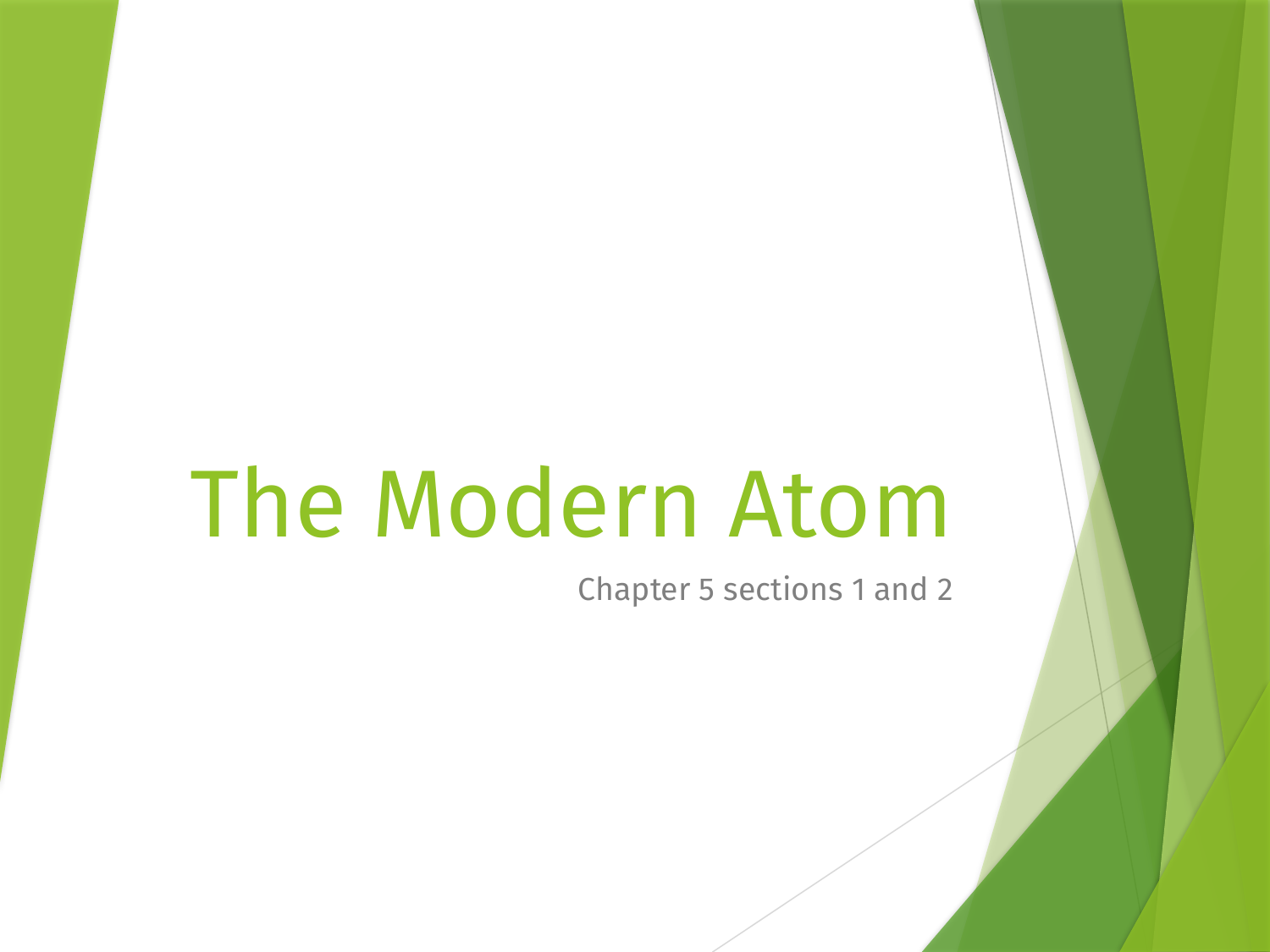

# The Modern Atom
Chapter 5 sections 1 and 2